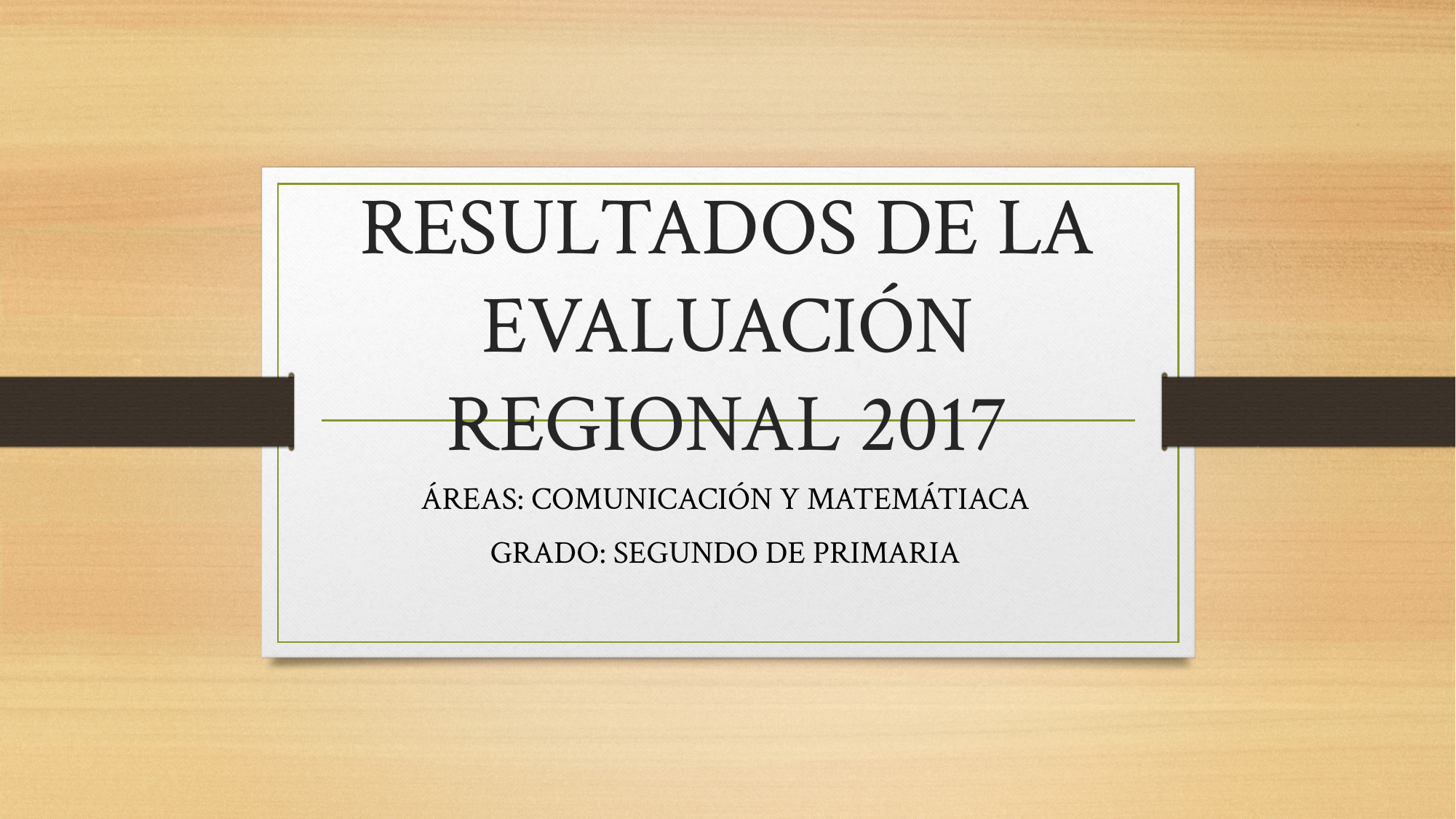

# RESULTADOS DE LA EVALUACIÓN REGIONAL 2017
ÁREAS: COMUNICACIÓN Y MATEMÁTIACA
GRADO: SEGUNDO DE PRIMARIA